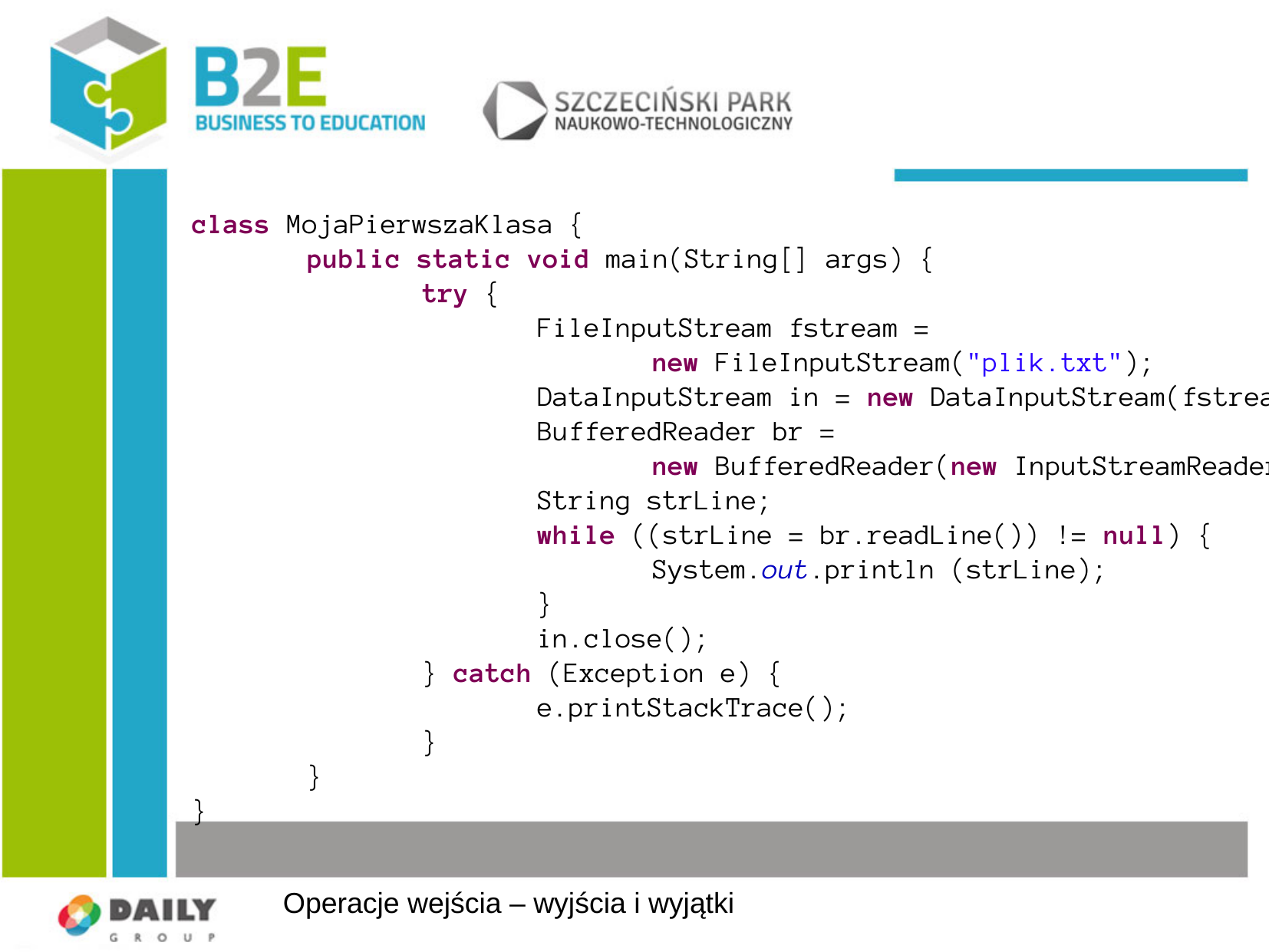

class MojaPierwszaKlasa {
	public static void main(String[] args) {
		try {
			FileInputStream fstream =
				new FileInputStream("plik.txt");
			DataInputStream in = new DataInputStream(fstream);
			BufferedReader br =
				new BufferedReader(new InputStreamReader(in));
			String strLine;
			while ((strLine = br.readLine()) != null) {
				System.out.println (strLine);
			}
			in.close();
		} catch (Exception e) {
			e.printStackTrace();
		}
	}
}
Operacje wejścia – wyjścia i wyjątki